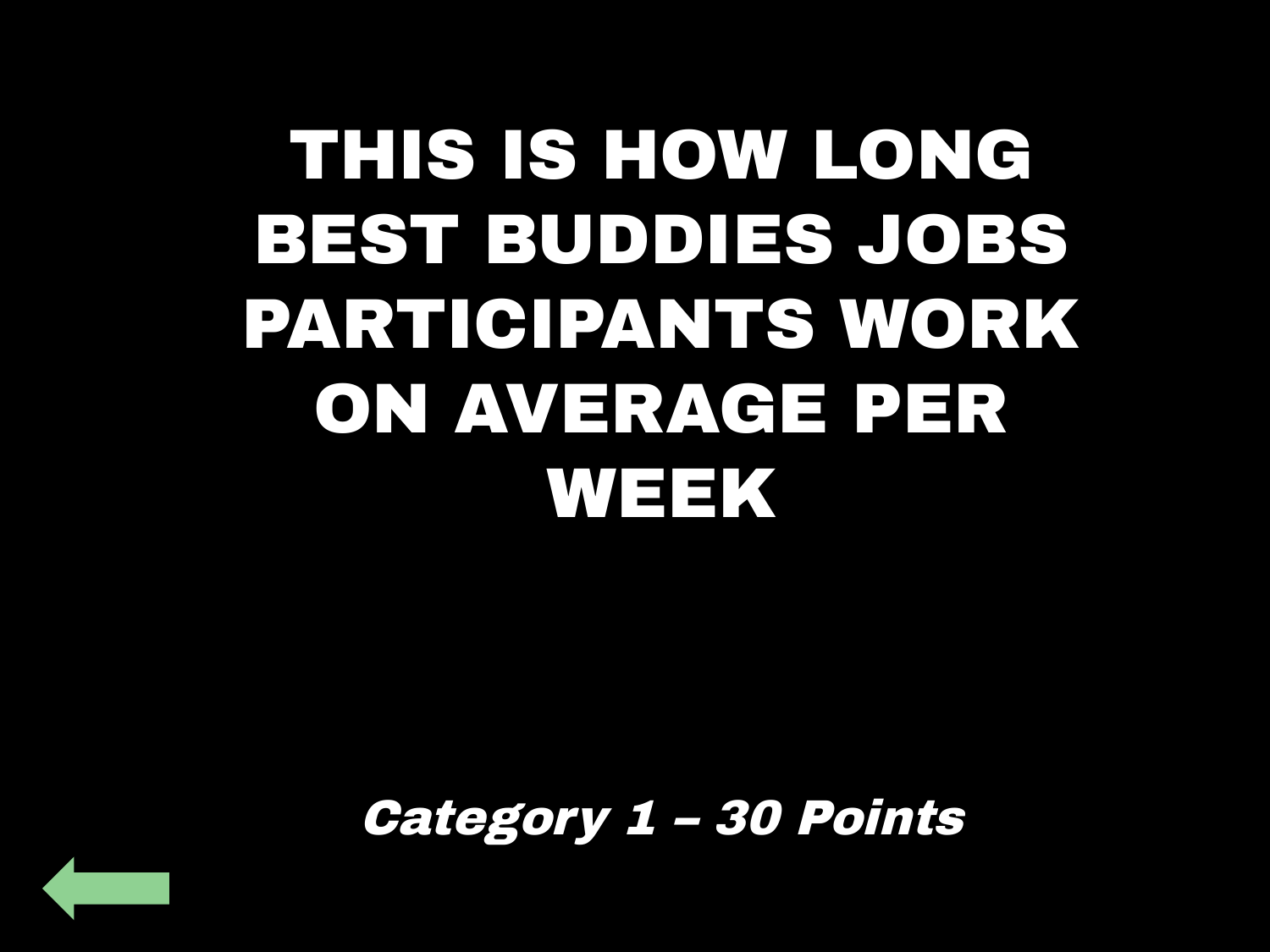

THIS IS HOW LONG BEST BUDDIES JOBS PARTICIPANTS WORK ON AVERAGE PER WEEK

Category 1 – 30 Points